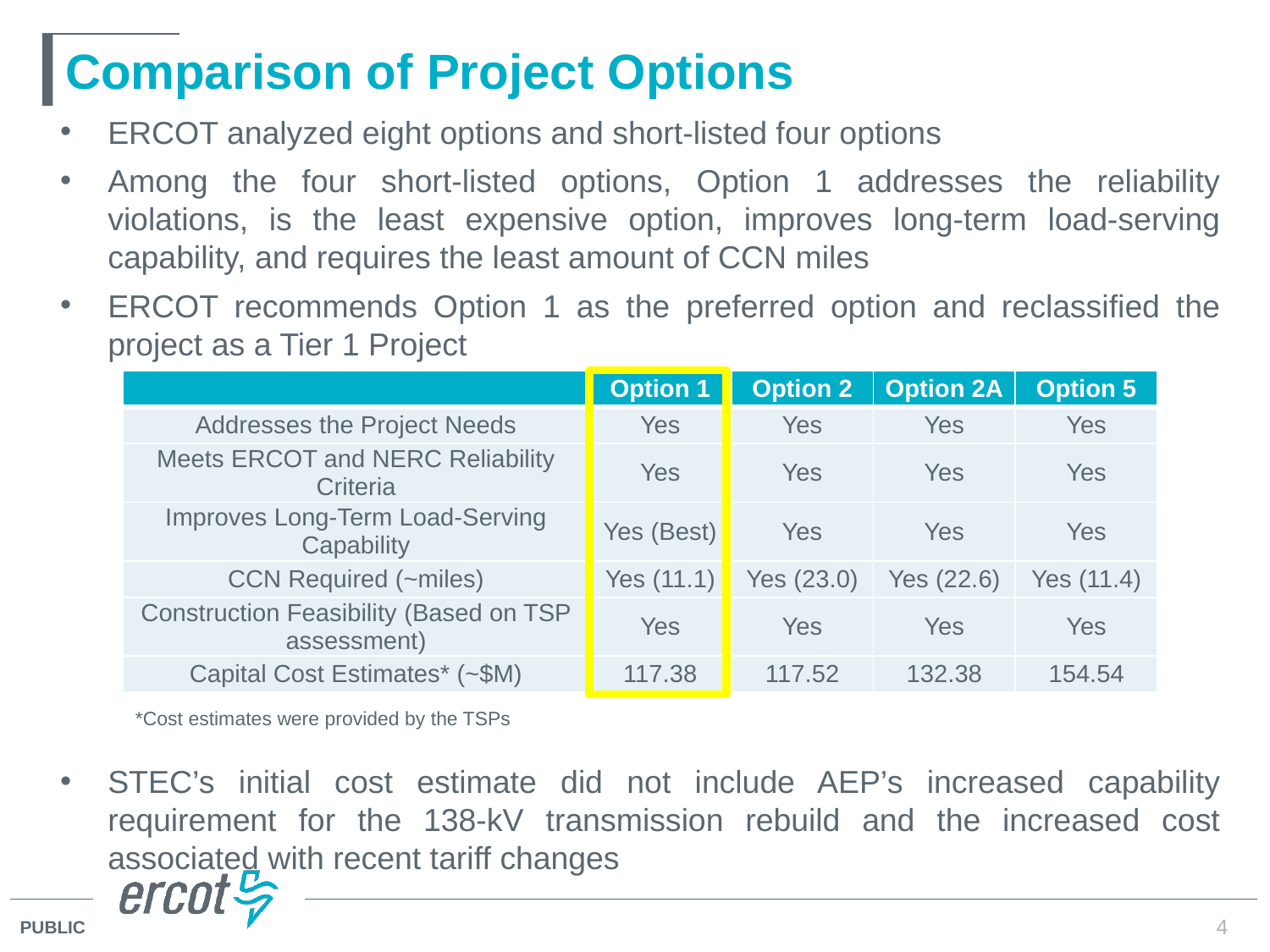

# Comparison of Project Options
ERCOT analyzed eight options and short-listed four options
Among the four short-listed options, Option 1 addresses the reliability violations, is the least expensive option, improves long-term load-serving capability, and requires the least amount of CCN miles
ERCOT recommends Option 1 as the preferred option and reclassified the project as a Tier 1 Project

STEC’s initial cost estimate did not include AEP’s increased capability requirement for the 138-kV transmission rebuild and the increased cost associated with recent tariff changes
|  | Option 1 | Option 2 | Option 2A | Option 5 |
| --- | --- | --- | --- | --- |
| Addresses the Project Needs | Yes | Yes | Yes | Yes |
| Meets ERCOT and NERC Reliability Criteria | Yes | Yes | Yes | Yes |
| Improves Long-Term Load-Serving Capability | Yes (Best) | Yes | Yes | Yes |
| CCN Required (~miles) | Yes (11.1) | Yes (23.0) | Yes (22.6) | Yes (11.4) |
| Construction Feasibility (Based on TSP assessment) | Yes | Yes | Yes | Yes |
| Capital Cost Estimates\* (~$M) | 117.38 | 117.52 | 132.38 | 154.54 |

*Cost estimates were provided by the TSPs
4